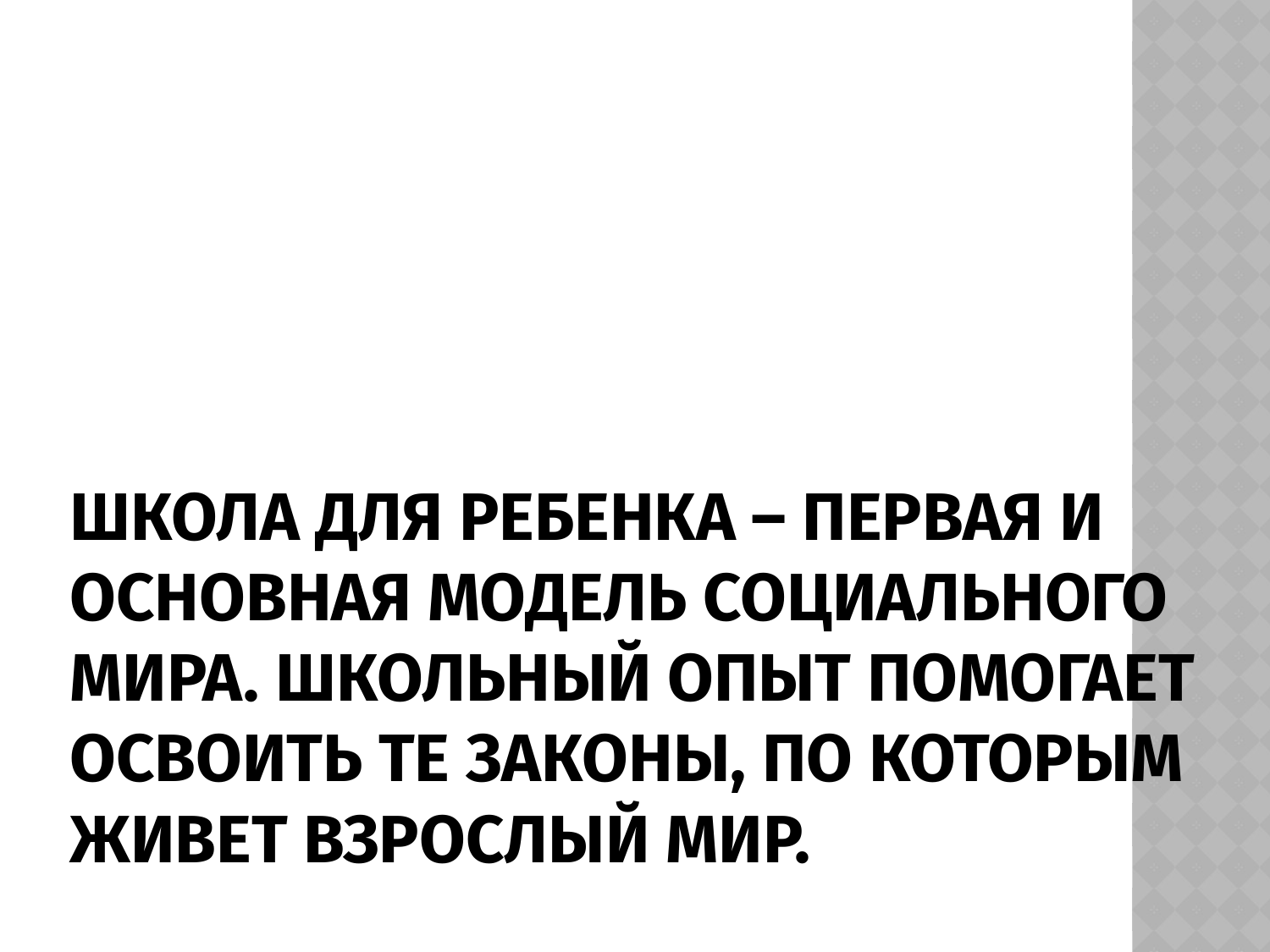

# Школа для ребенка – первая и основная модель социального мира. Школьный опыт помогает освоить те законы, по которым живет взрослый мир.